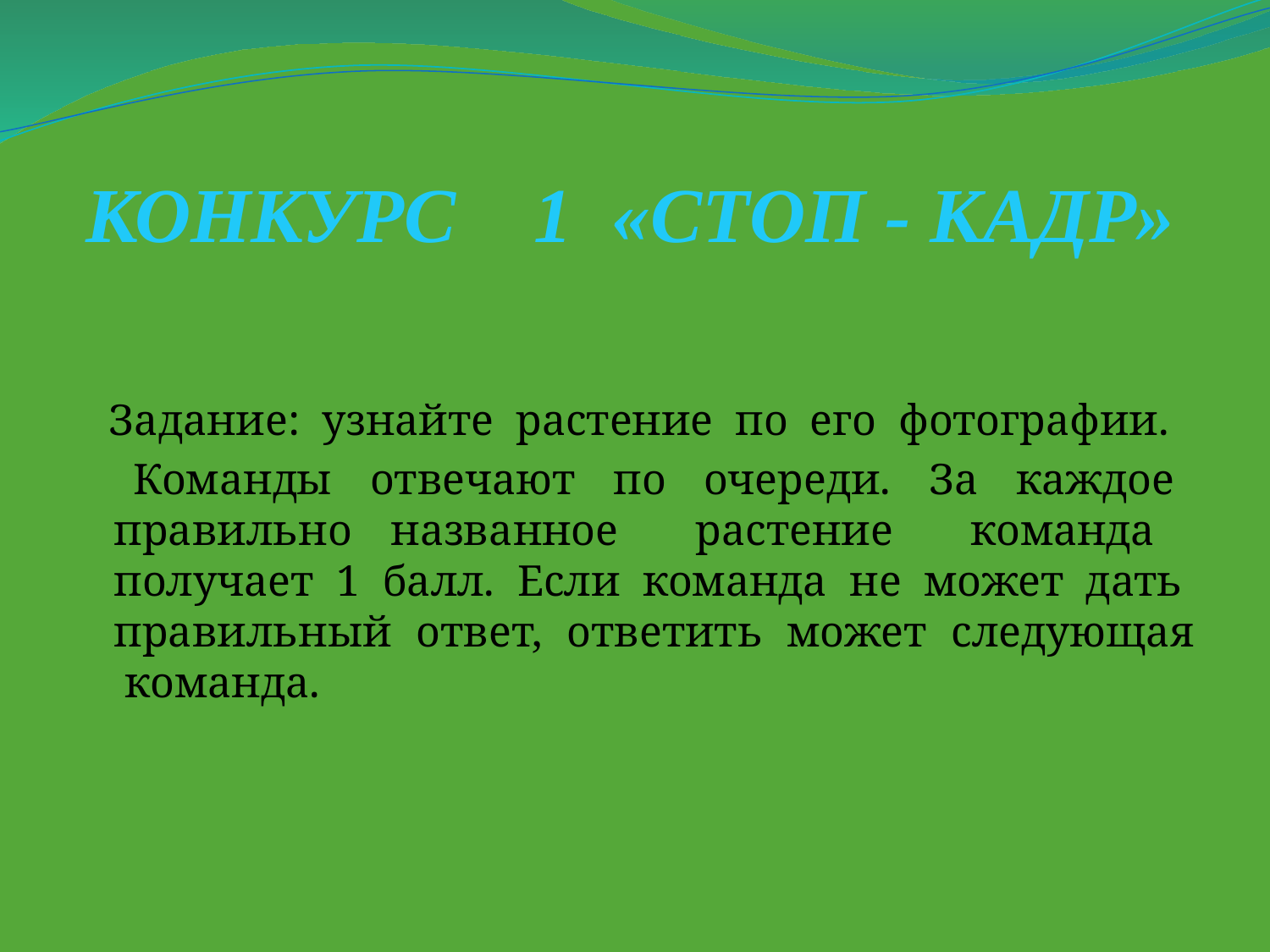

# КОНКУРС    1  «СТОП - КАДР»

   Задание:  узнайте  растение  по  его  фотографии.
   Команды  отвечают  по  очереди.  За  каждое  правильно названное  растение  команда  получает  1  балл.  Если  команда  не  может  дать  правильный  ответ,  ответить  может  следующая  команда.